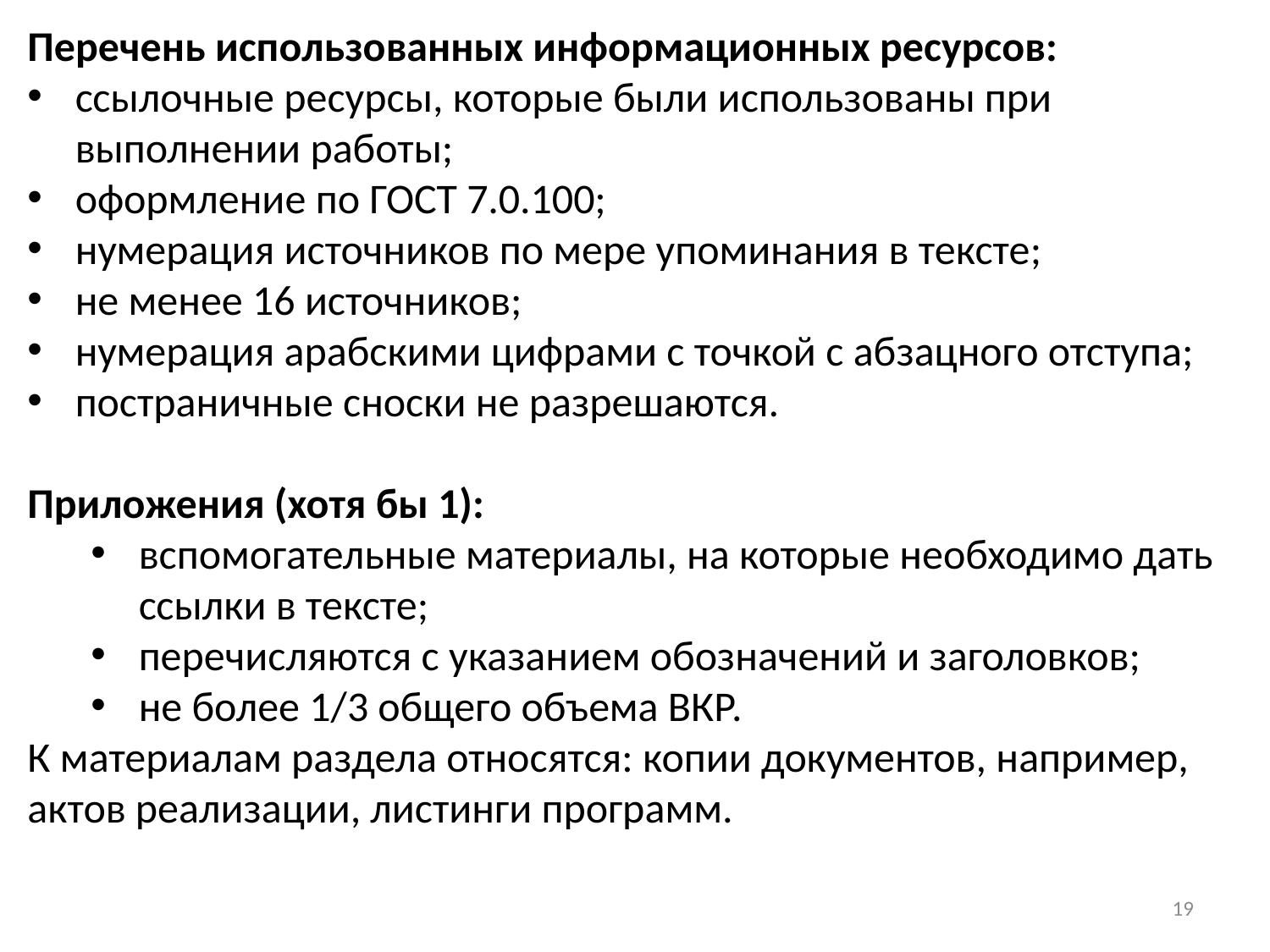

Перечень использованных информационных ресурсов:
ссылочные ресурсы, которые были использованы при выполнении работы;
оформление по ГОСТ 7.0.100;
нумерация источников по мере упоминания в тексте;
не менее 16 источников;
нумерация арабскими цифрами с точкой с абзацного отступа;
постраничные сноски не разрешаются.

Приложения (хотя бы 1):
вспомогательные материалы, на которые необходимо дать ссылки в тексте;
перечисляются с указанием обозначений и заголовков;
не более 1/3 общего объема ВКР.
К материалам раздела относятся: копии документов, например, актов реализации, листинги программ.
19